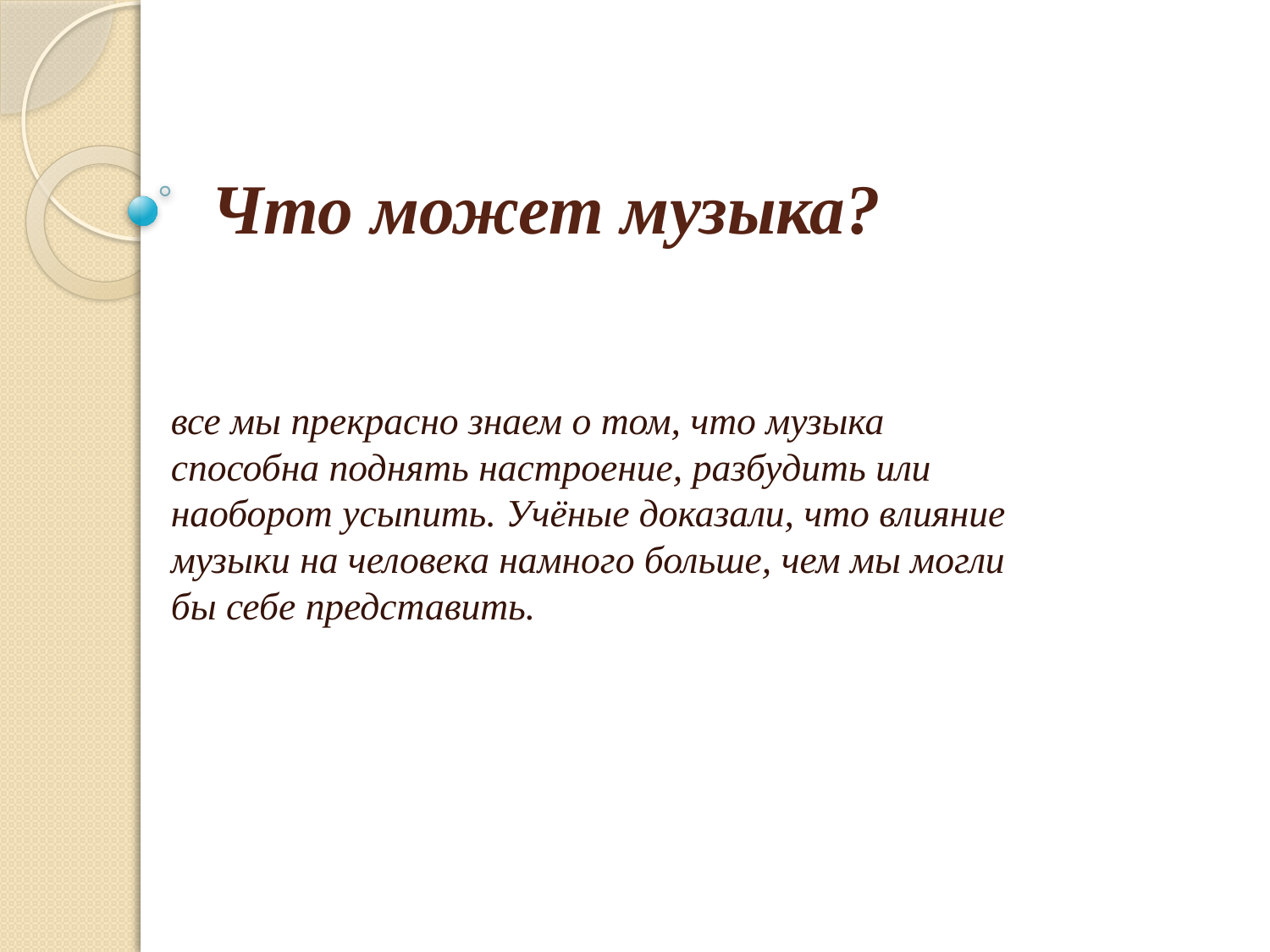

# Что может музыка?
все мы прекрасно знаем о том, что музыка способна поднять настроение, разбудить или наоборот усыпить. Учёные доказали, что влияние музыки на человека намного больше, чем мы могли бы себе представить.